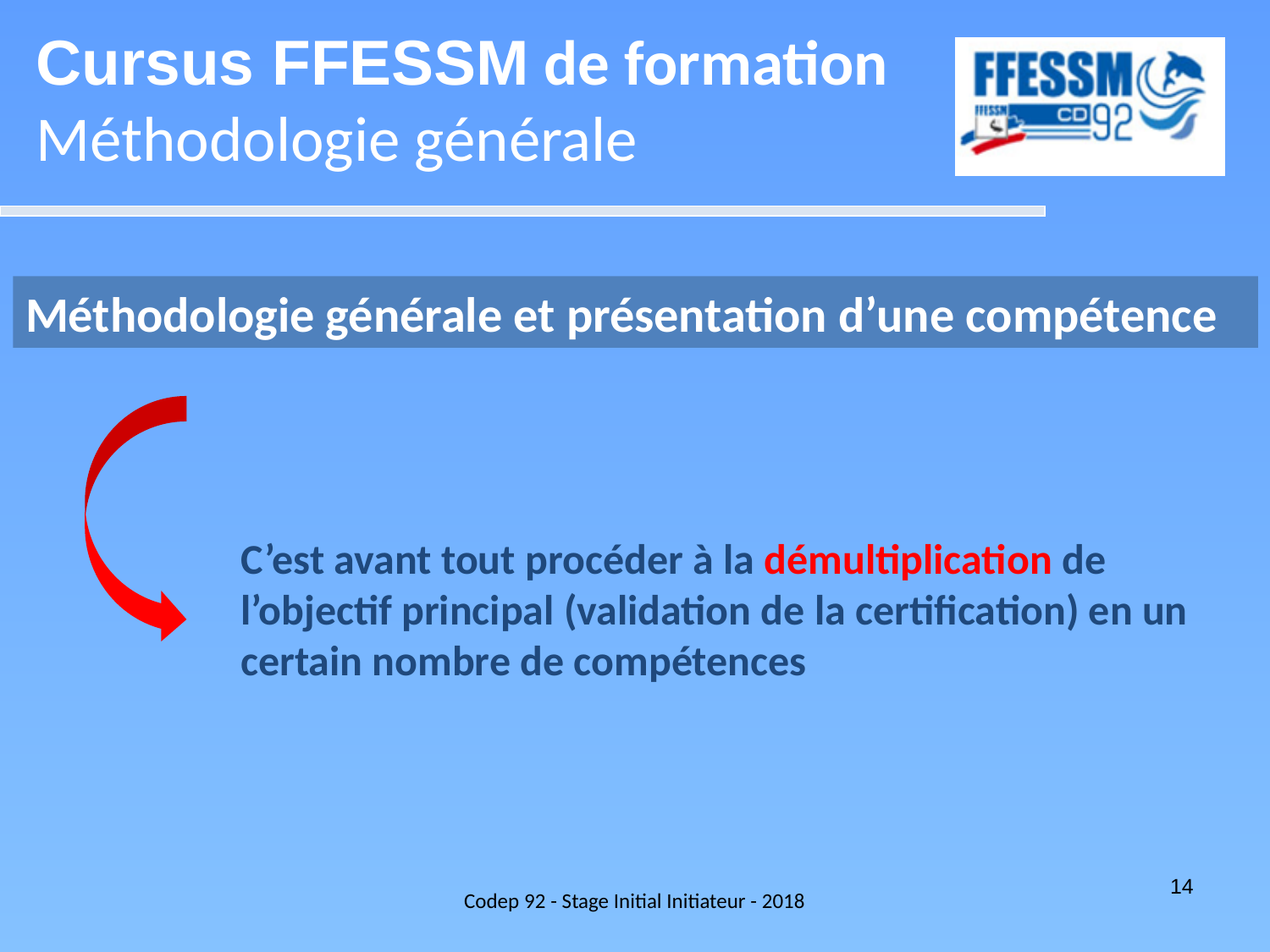

Cursus FFESSM de formation
Méthodologie générale
Méthodologie générale et présentation d’une compétence

C’est avant tout procéder à la démultiplication de
l’objectif principal (validation de la certification) en un
certain nombre de compétences
Codep 92 - Stage Initial Initiateur - 2018
14